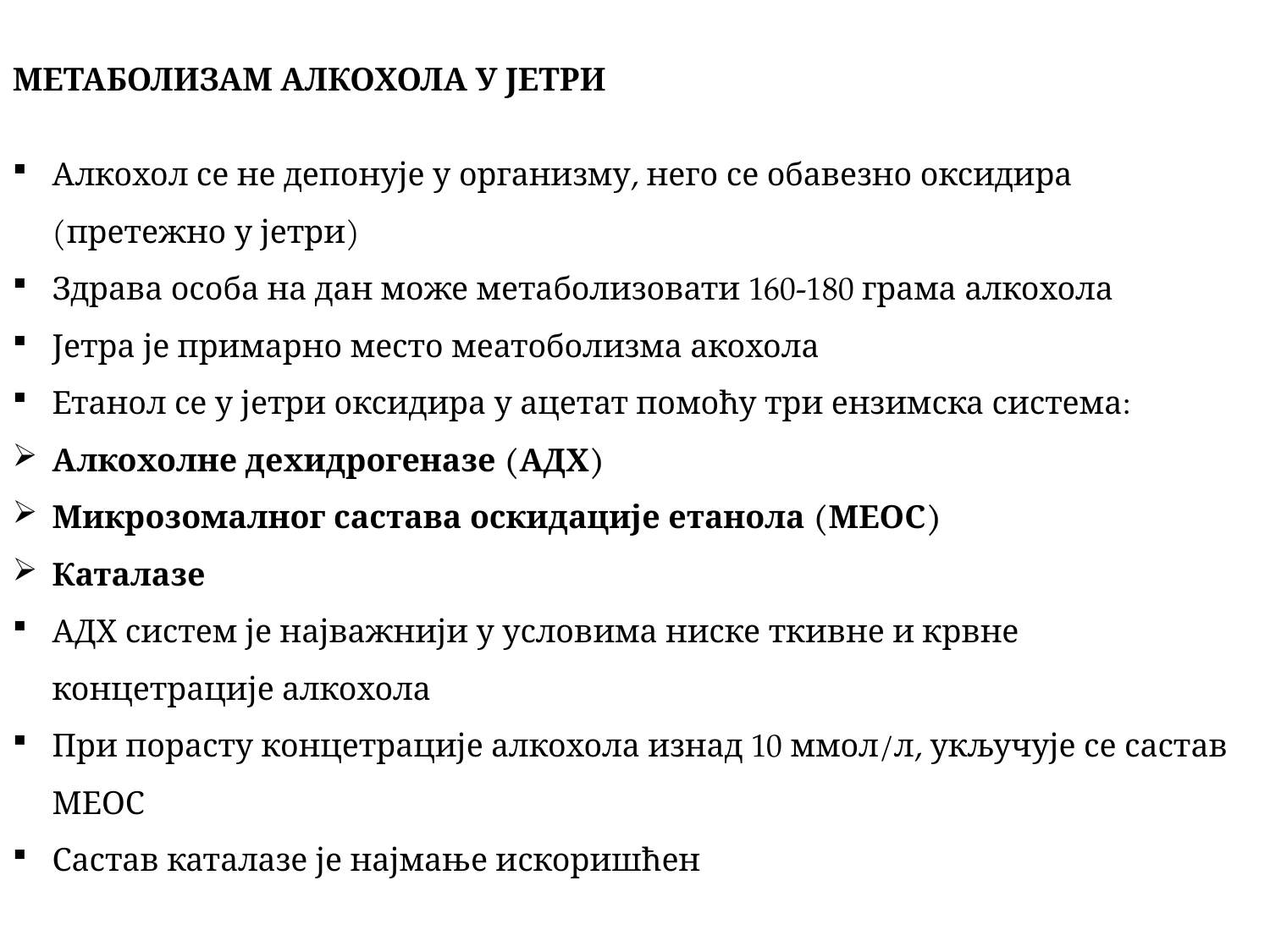

МЕТАБОЛИЗАМ АЛКОХОЛА У ЈЕТРИ

Алкохол се не депонује у организму, него се обавезно оксидира (претежно у јетри)
Здрава особа на дан може метаболизовати 160-180 грама алкохола
Јетра је примарно место меатоболизма акохола
Етанол се у јетри оксидира у ацетат помоћу три ензимска система:
Алкохолне дехидрогеназе (АДХ)
Микрозомалног састава оскидације етанола (МЕОС)
Каталазе
АДХ систем је најважнији у условима ниске ткивне и крвне концетрације алкохола
При порасту концетрације алкохола изнад 10 ммол/л, укључује се састав МЕОС
Састав каталазе је најмање искоришћен